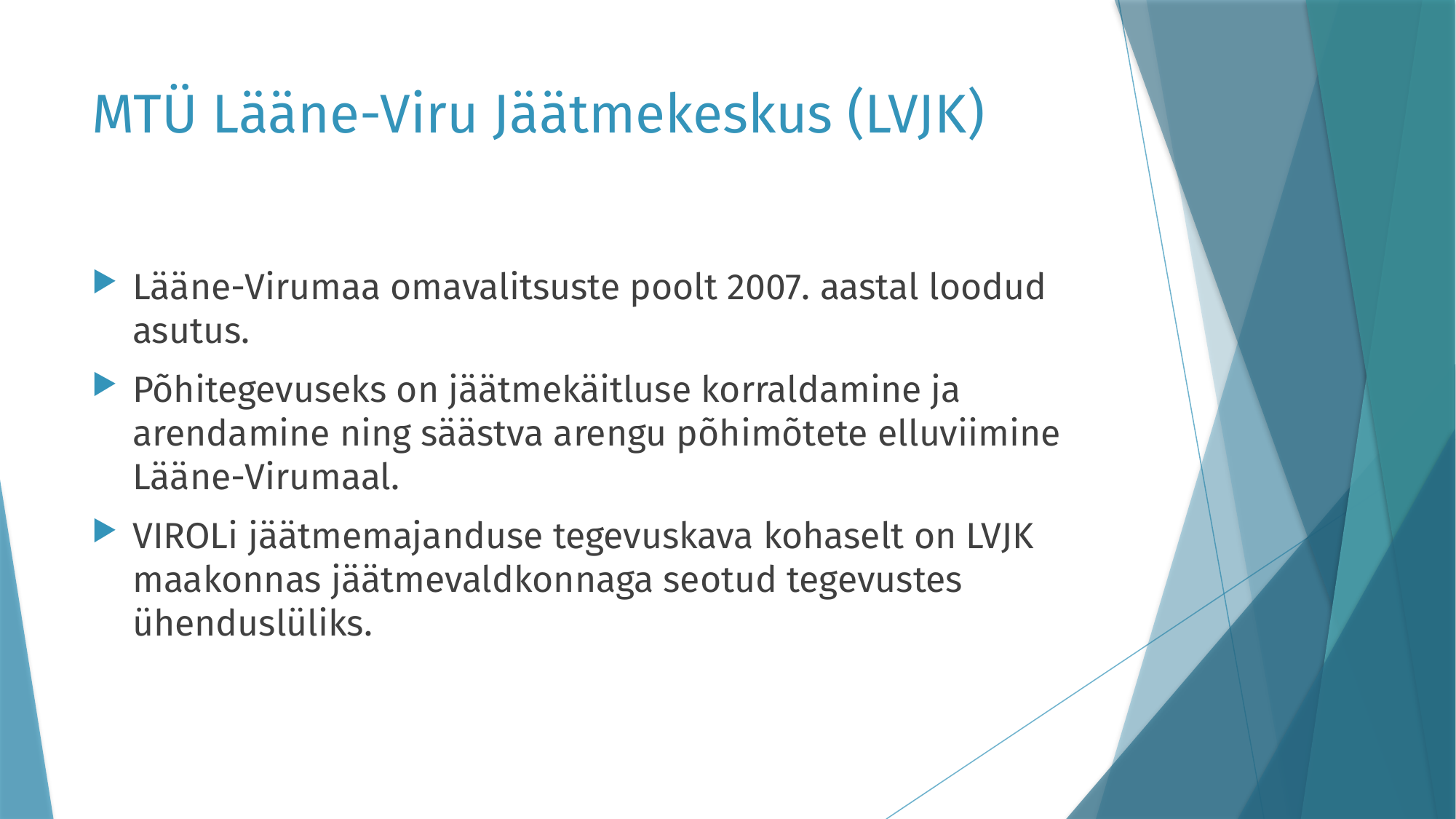

# MTÜ Lääne-Viru Jäätmekeskus (LVJK)
Lääne-Virumaa omavalitsuste poolt 2007. aastal loodud asutus.
Põhitegevuseks on jäätmekäitluse korraldamine ja arendamine ning säästva arengu põhimõtete elluviimine Lääne-Virumaal.
VIROLi jäätmemajanduse tegevuskava kohaselt on LVJK maakonnas jäätmevaldkonnaga seotud tegevustes ühenduslüliks.